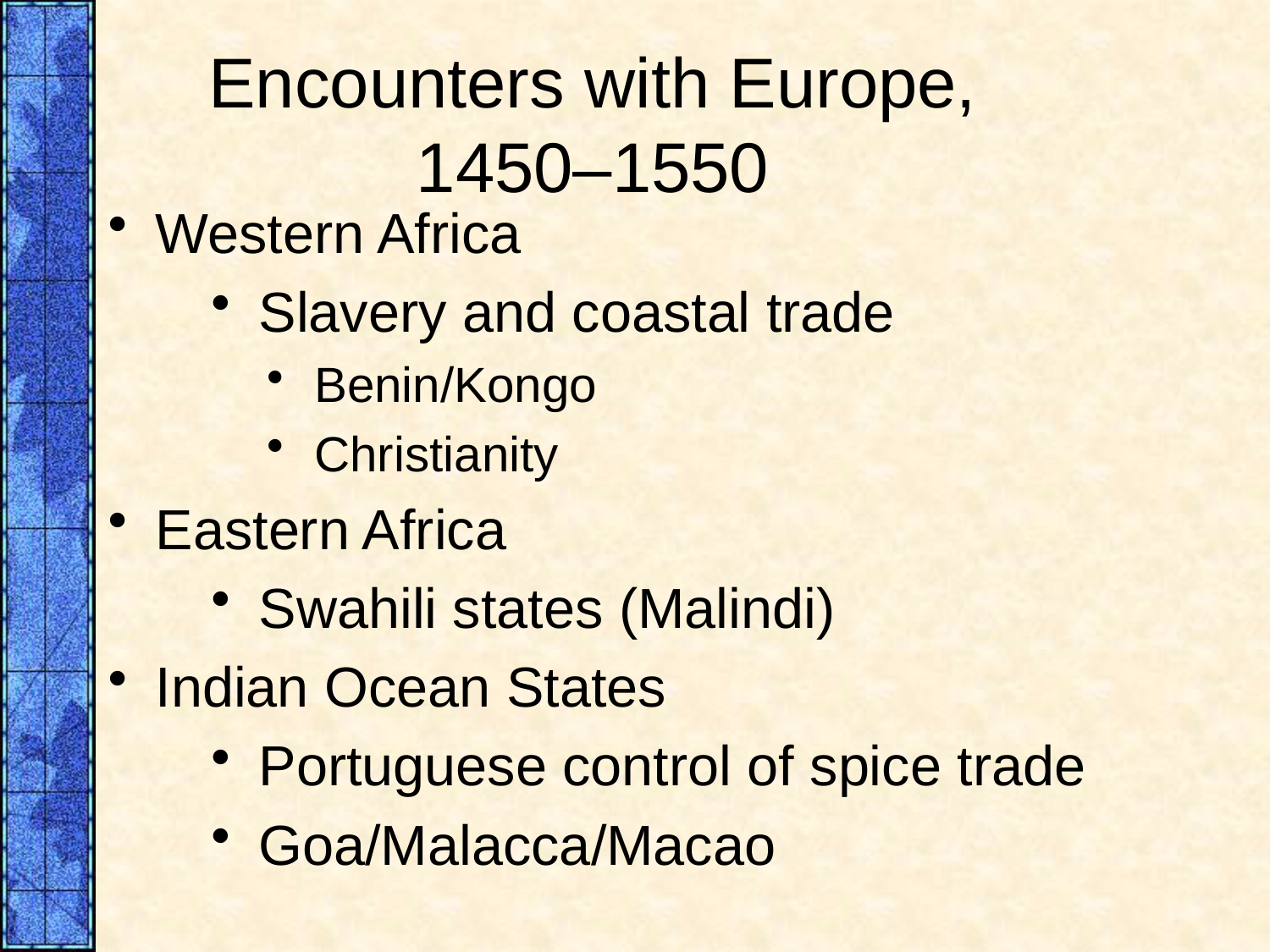

# Encounters with Europe, 1450–1550
Western Africa
Slavery and coastal trade
Benin/Kongo
Christianity
Eastern Africa
Swahili states (Malindi)
Indian Ocean States
Portuguese control of spice trade
Goa/Malacca/Macao